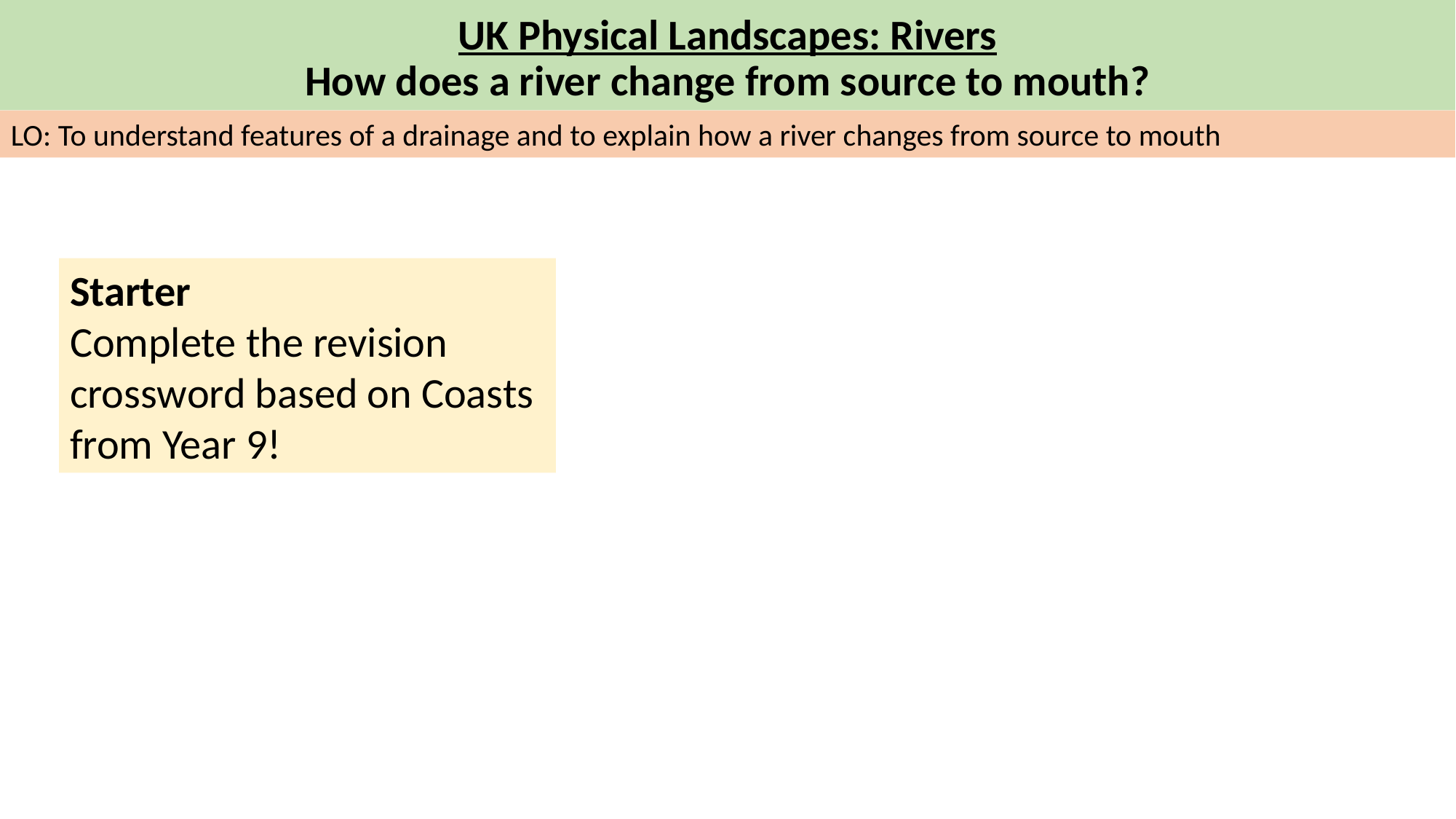

# UK Physical Landscapes: Rivers How does a river change from source to mouth?
LO: To understand features of a drainage and to explain how a river changes from source to mouth
Starter
Complete the revision crossword based on Coasts from Year 9!